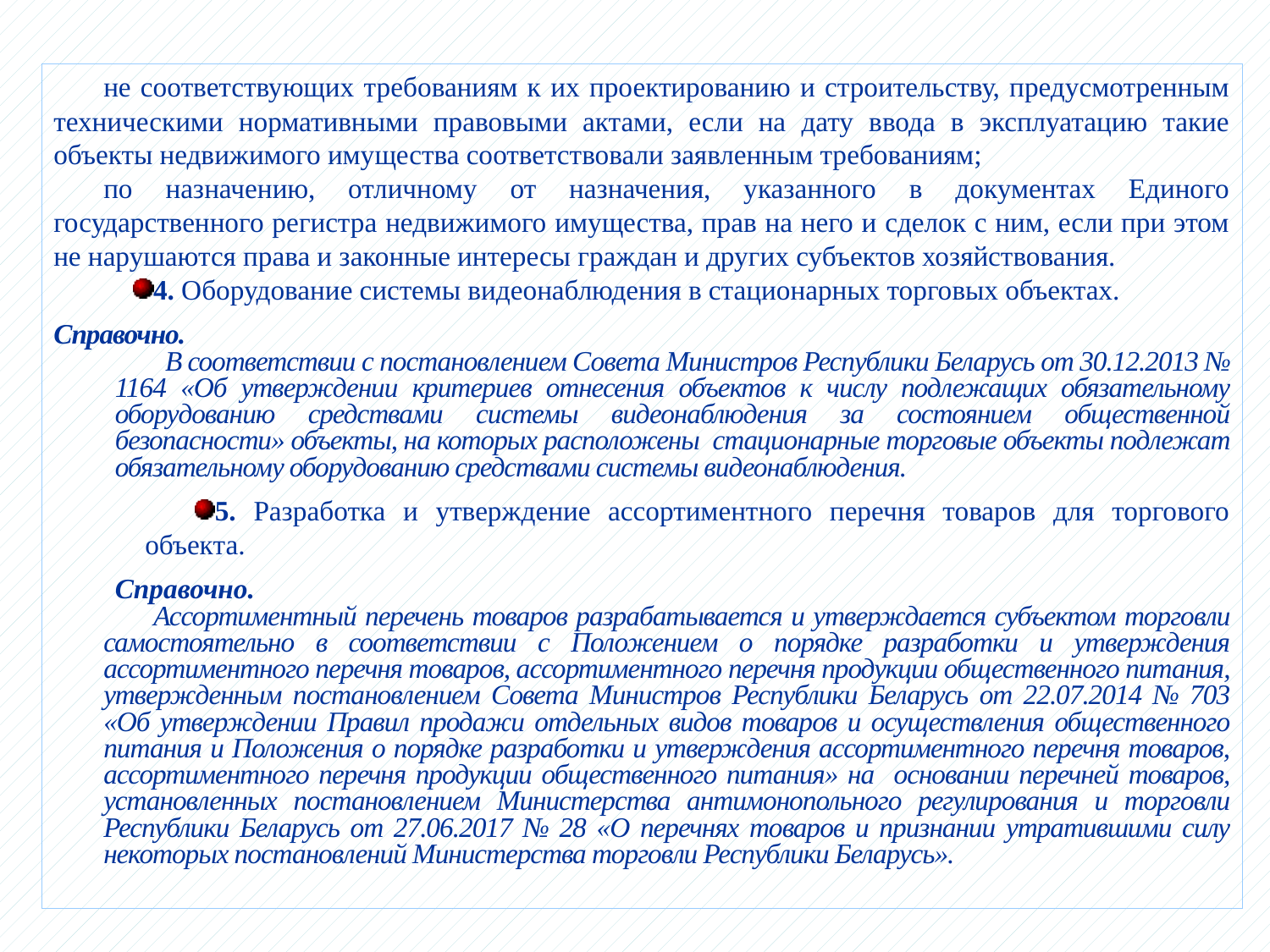

не соответствующих требованиям к их проектированию и строительству, предусмотренным техническими нормативными правовыми актами, если на дату ввода в эксплуатацию такие объекты недвижимого имущества соответствовали заявленным требованиям;
по назначению, отличному от назначения, указанного в документах Единого государственного регистра недвижимого имущества, прав на него и сделок с ним, если при этом не нарушаются права и законные интересы граждан и других субъектов хозяйствования.
4. Оборудование системы видеонаблюдения в стационарных торговых объектах.
Справочно.
В соответствии с постановлением Совета Министров Республики Беларусь от 30.12.2013 № 1164 «Об утверждении критериев отнесения объектов к числу подлежащих обязательному оборудованию средствами системы видеонаблюдения за состоянием общественной безопасности» объекты, на которых расположены  стационарные торговые объекты подлежат обязательному оборудованию средствами системы видеонаблюдения.
5. Разработка и утверждение ассортиментного перечня товаров для торгового объекта.
Справочно.
Ассортиментный перечень товаров разрабатывается и утверждается субъектом торговли самостоятельно в соответствии с Положением о порядке разработки и утверждения ассортиментного перечня товаров, ассортиментного перечня продукции общественного питания, утвержденным постановлением Совета Министров Республики Беларусь от 22.07.2014 № 703 «Об утверждении Правил продажи отдельных видов товаров и осуществления общественного питания и Положения о порядке разработки и утверждения ассортиментного перечня товаров, ассортиментного перечня продукции общественного питания» на  основании перечней товаров, установленных постановлением Министерства антимонопольного регулирования и торговли Республики Беларусь от 27.06.2017 № 28 «О перечнях товаров и признании утратившими силу некоторых постановлений Министерства торговли Республики Беларусь».